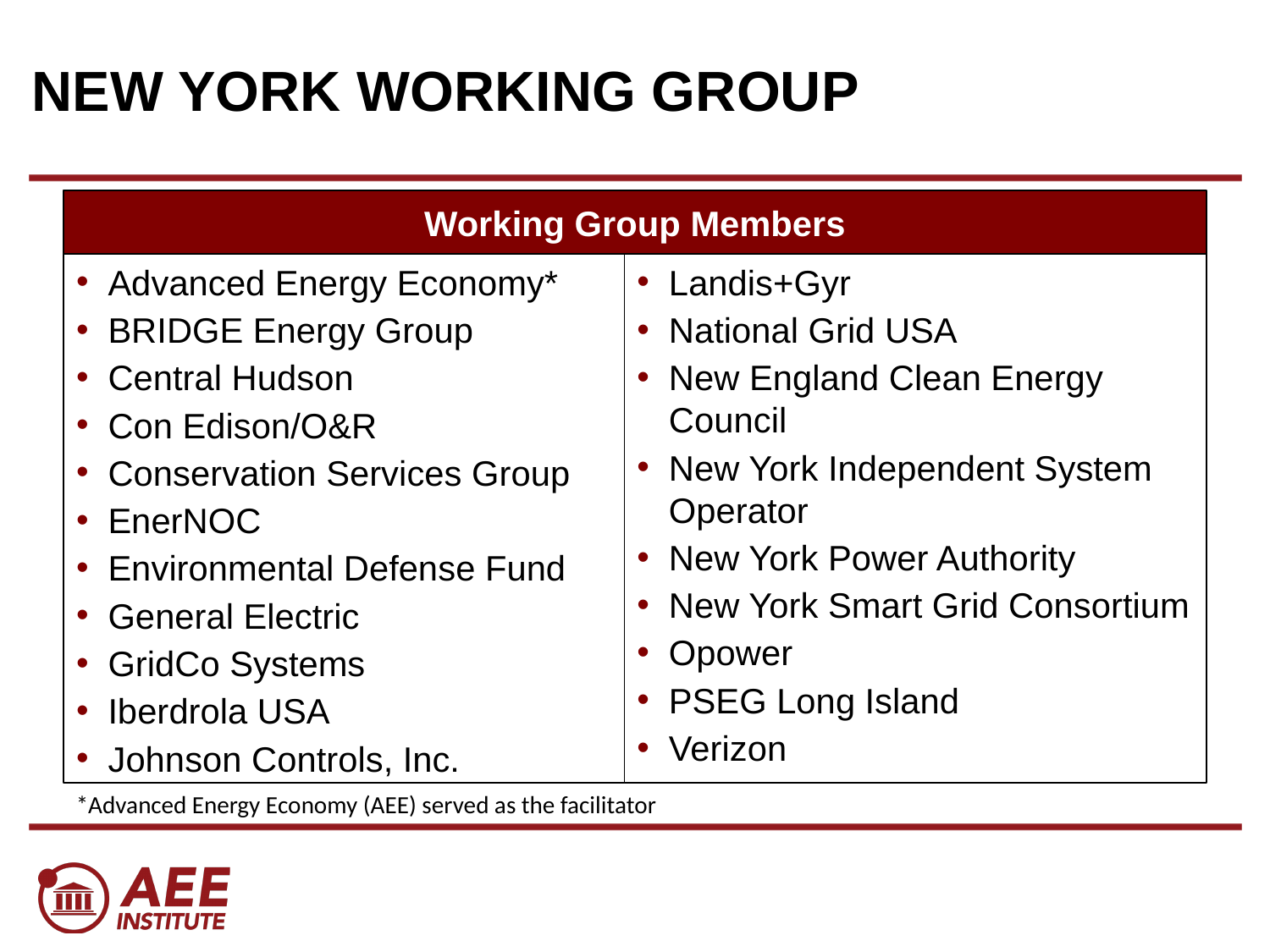

# NEW YORK WORKING GROUP
Working Group Members
Advanced Energy Economy*
BRIDGE Energy Group
Central Hudson
Con Edison/O&R
Conservation Services Group
EnerNOC
Environmental Defense Fund
General Electric
GridCo Systems
Iberdrola USA
Johnson Controls, Inc.
Landis+Gyr
National Grid USA
New England Clean Energy Council
New York Independent System Operator
New York Power Authority
New York Smart Grid Consortium
Opower
PSEG Long Island
Verizon
*Advanced Energy Economy (AEE) served as the facilitator